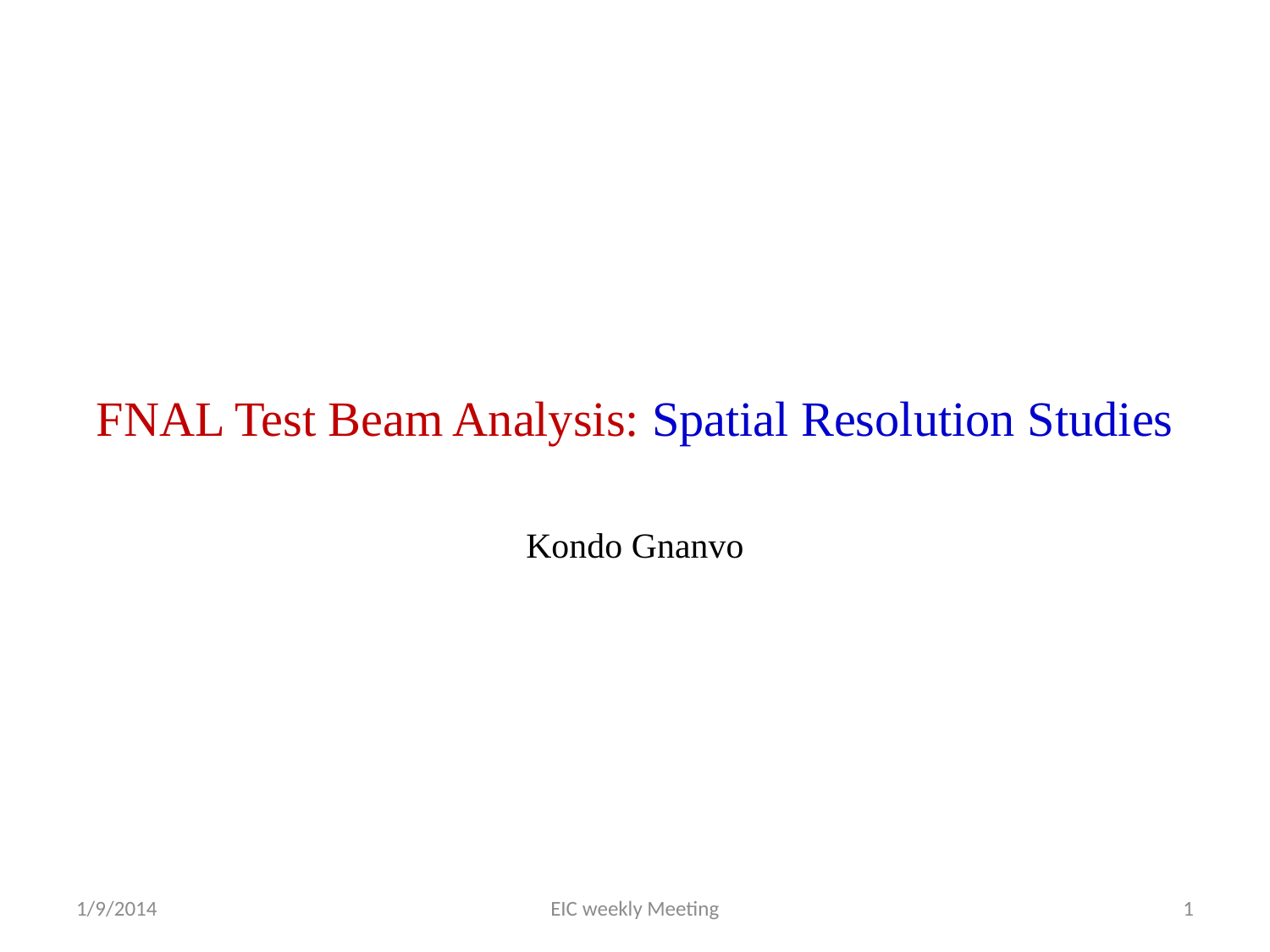

# FNAL Test Beam Analysis: Spatial Resolution Studies
Kondo Gnanvo
1/9/2014
EIC weekly Meeting
1